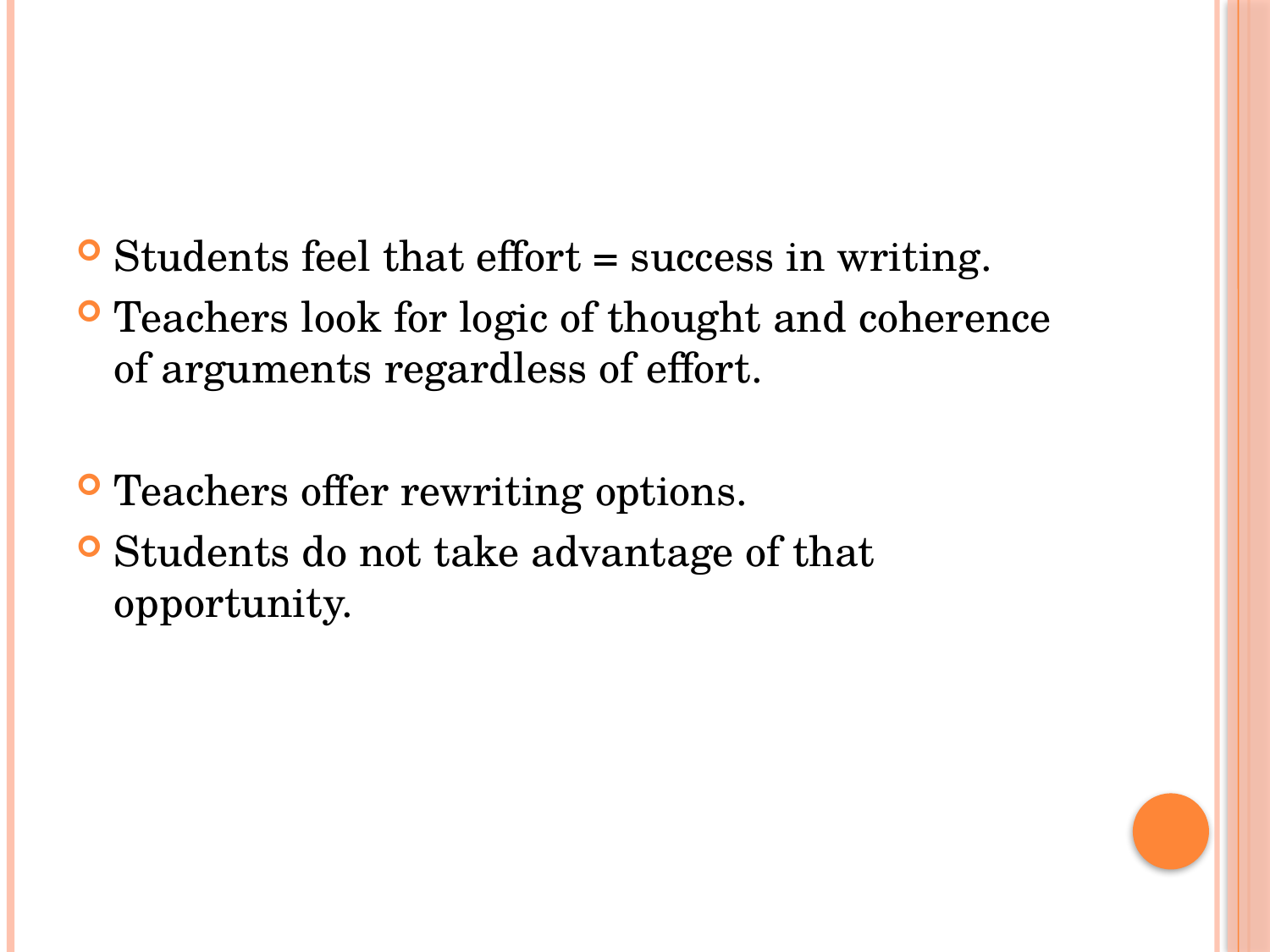

#
Students feel that effort = success in writing.
Teachers look for logic of thought and coherence of arguments regardless of effort.

Teachers offer rewriting options.
Students do not take advantage of that opportunity.